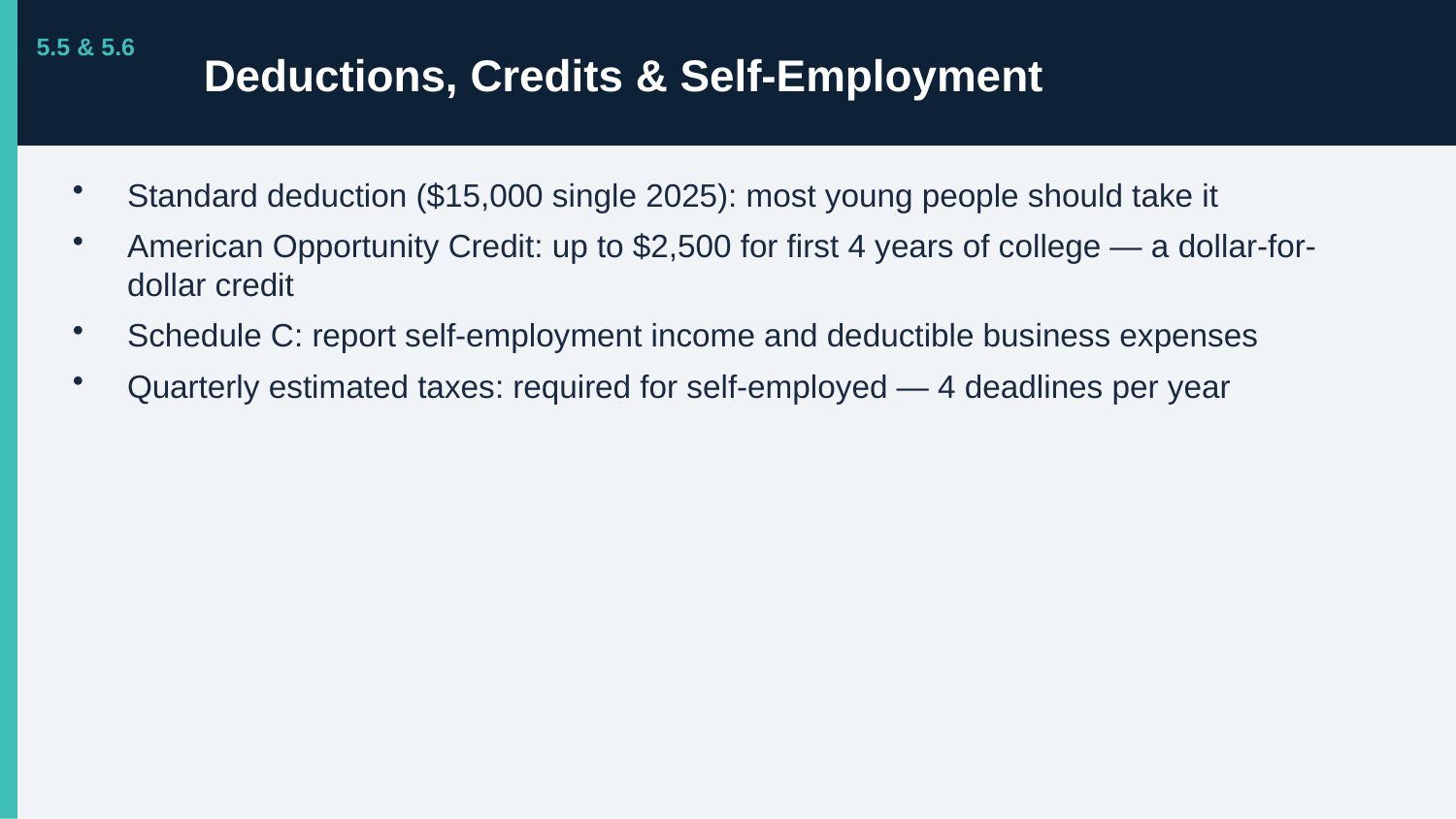

Deductions, Credits & Self-Employment
5.5 & 5.6
Standard deduction ($15,000 single 2025): most young people should take it
American Opportunity Credit: up to $2,500 for first 4 years of college — a dollar-for-dollar credit
Schedule C: report self-employment income and deductible business expenses
Quarterly estimated taxes: required for self-employed — 4 deadlines per year